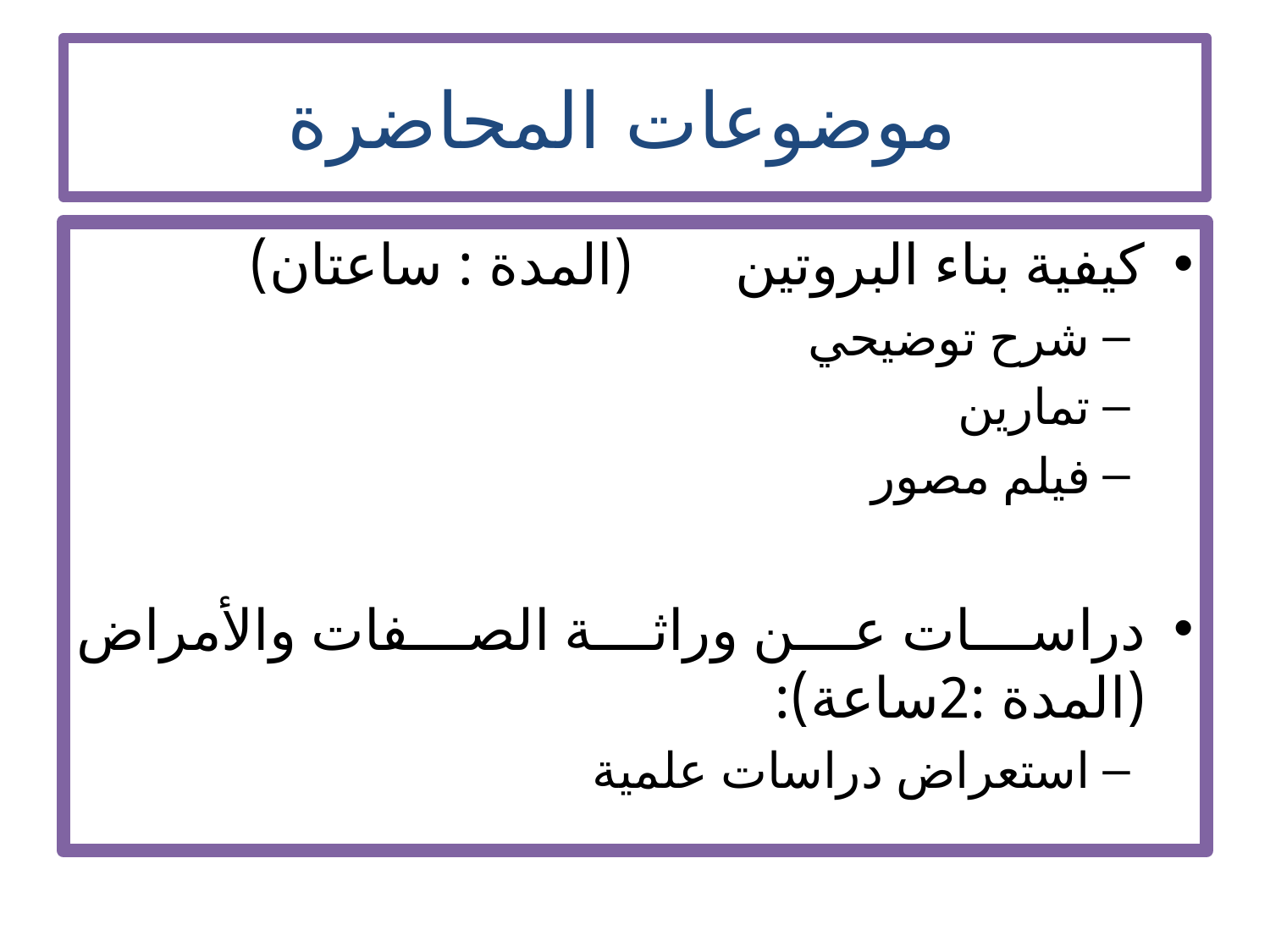

# موضوعات المحاضرة
كيفية بناء البروتين       (المدة : ساعتان)
شرح توضيحي
تمارين
فيلم مصور

دراسات عن وراثة الصفات والأمراض (المدة :2ساعة):
استعراض دراسات علمية